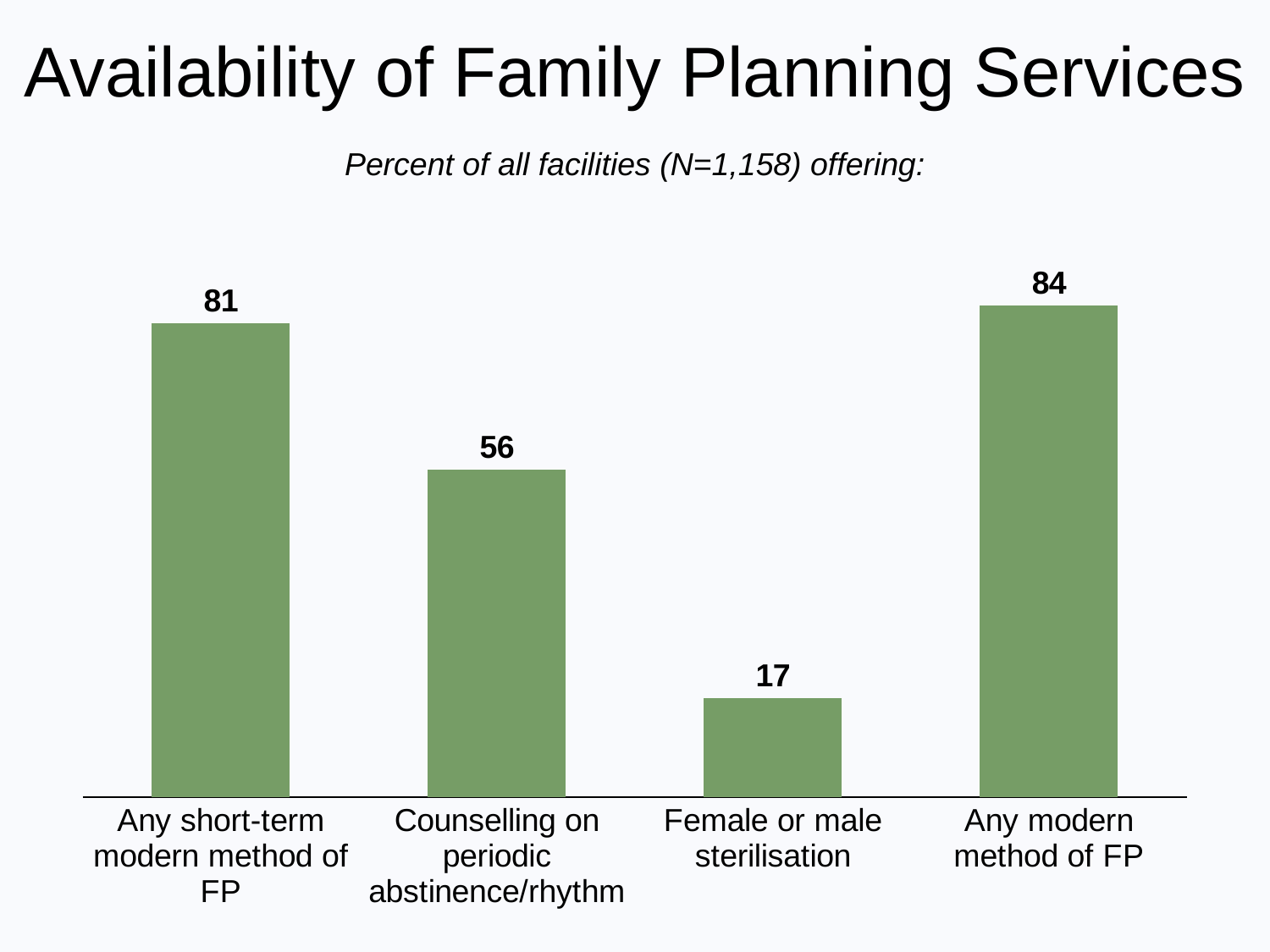

# Availability of Family Planning Services
Percent of all facilities (N=1,158) offering:

### Chart

| Category | Series 1 |
|---|---|
| Any short-term modern method of FP | 81.0 |
| Counselling on periodic abstinence/rhythm | 56.0 |
| Female or male sterilisation | 17.0 |
| Any modern method of FP | 84.0 |